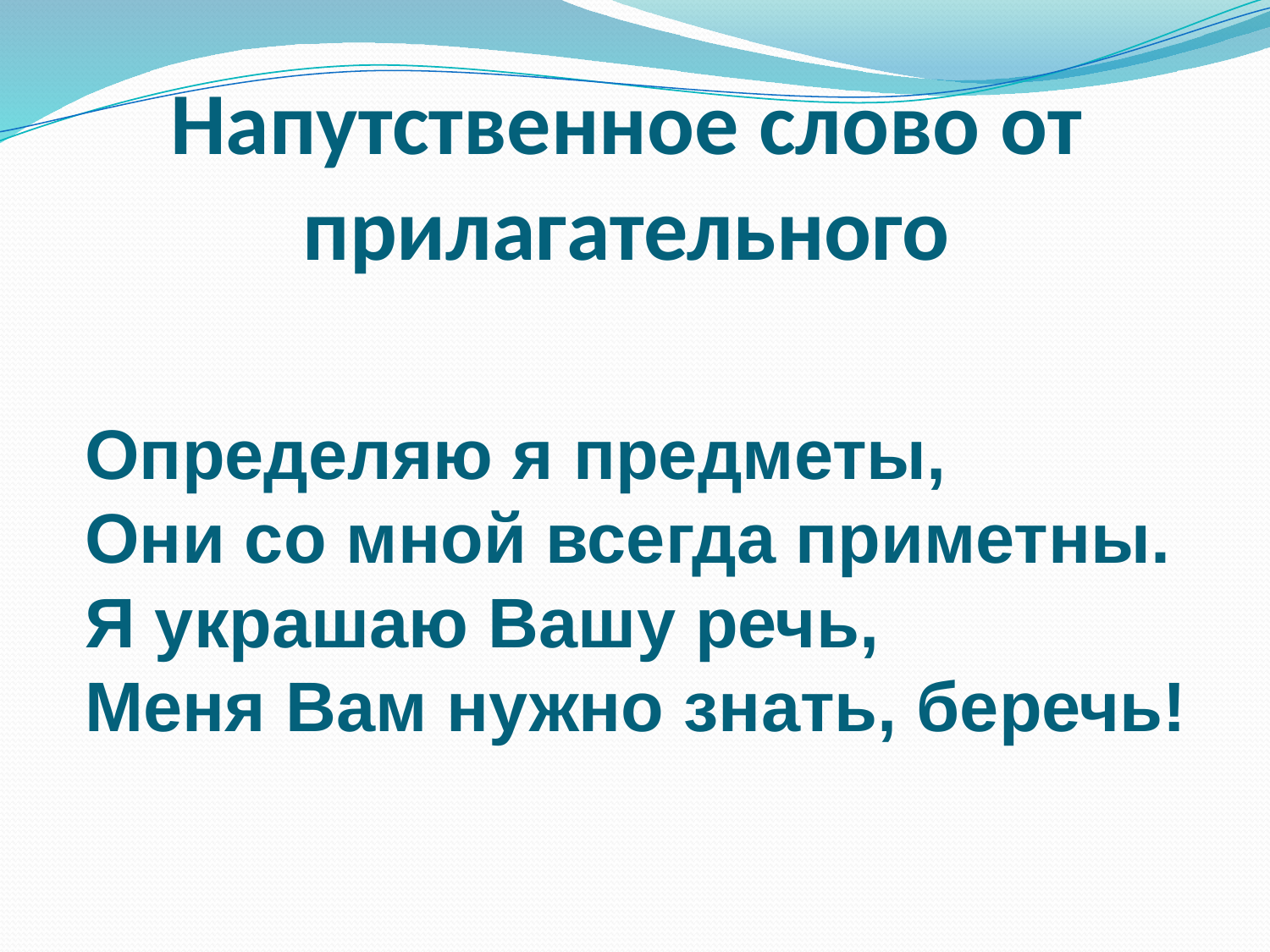

Напутственное слово от прилагательного
# Определяю я предметы, Они со мной всегда приметны. Я украшаю Вашу речь, Меня Вам нужно знать, беречь!